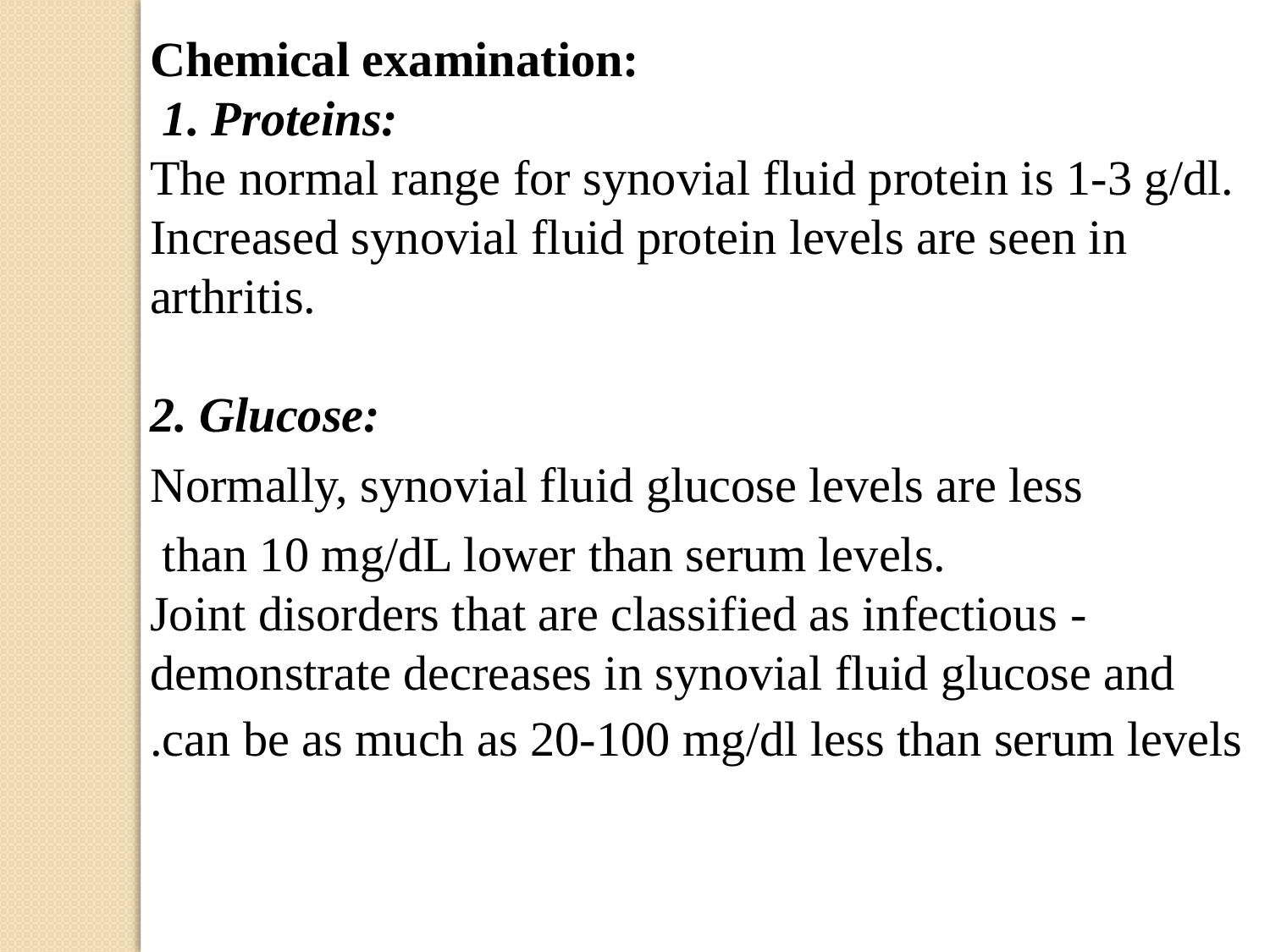

Chemical examination:
 1. Proteins:
The normal range for synovial fluid protein is 1-3 g/dl.
Increased synovial fluid protein levels are seen in arthritis.

2. Glucose:
Normally, synovial fluid glucose levels are less
 than 10 mg/dL lower than serum levels.
- Joint disorders that are classified as infectious demonstrate decreases in synovial fluid glucose and can be as much as 20-100 mg/dl less than serum levels.